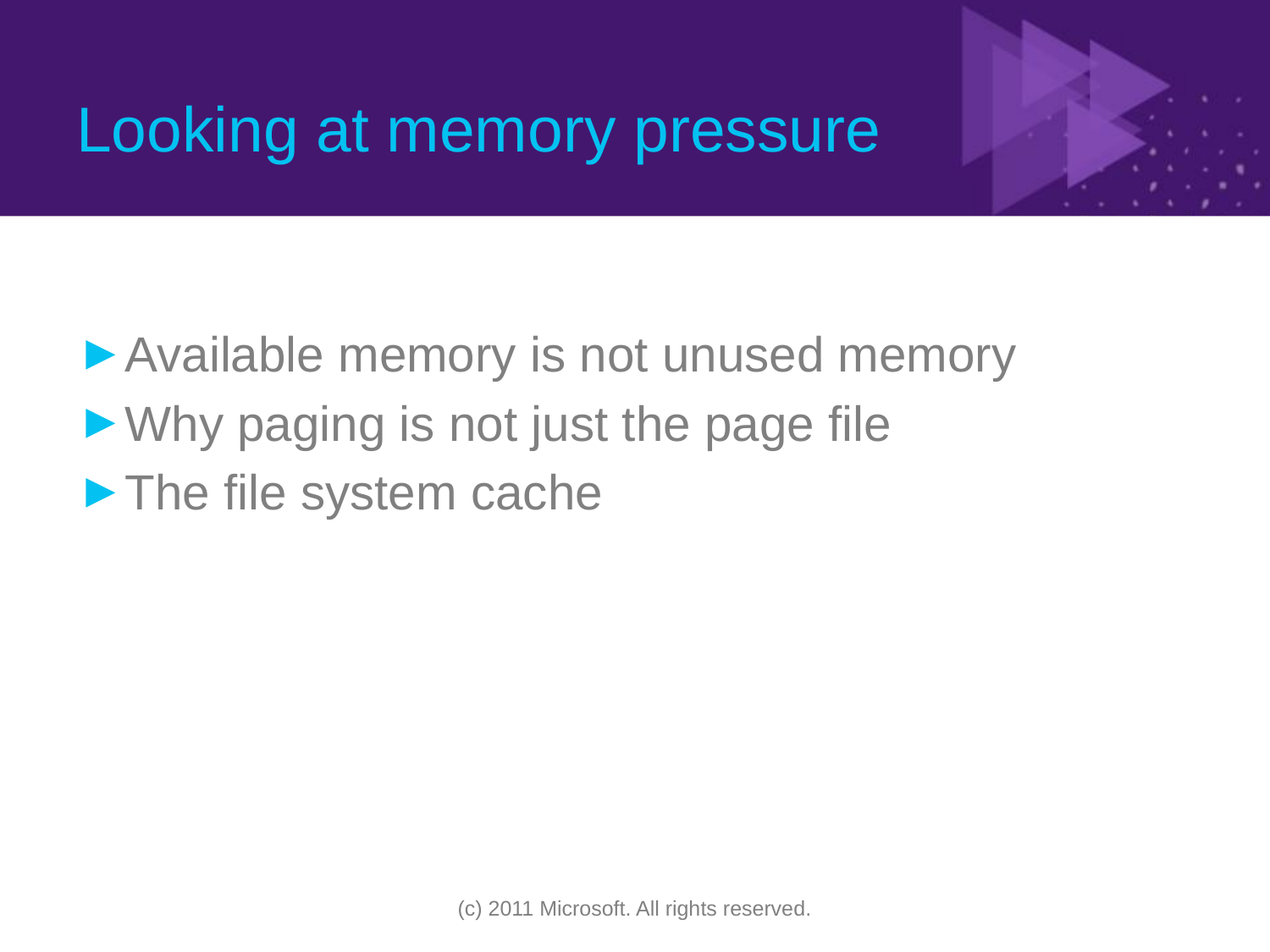

# Looking at memory pressure
Available memory is not unused memory
Why paging is not just the page file
The file system cache
(c) 2011 Microsoft. All rights reserved.